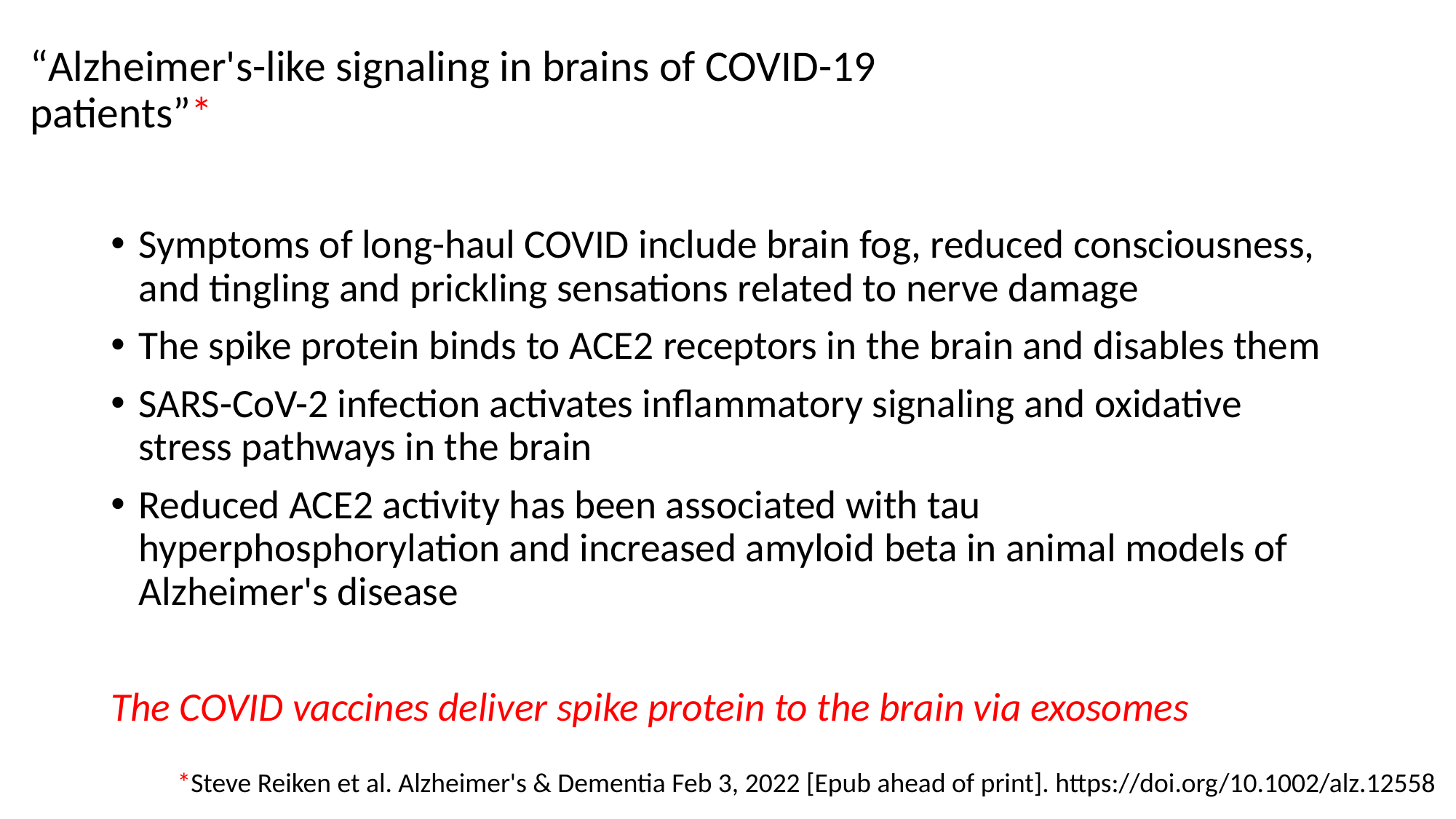

# “Alzheimer's-like signaling in brains of COVID-19 patients”*
Symptoms of long-haul COVID include brain fog, reduced consciousness, and tingling and prickling sensations related to nerve damage
The spike protein binds to ACE2 receptors in the brain and disables them
SARS-CoV-2 infection activates inflammatory signaling and oxidative stress pathways in the brain
Reduced ACE2 activity has been associated with tau hyperphosphorylation and increased amyloid beta in animal models of Alzheimer's disease

The COVID vaccines deliver spike protein to the brain via exosomes

*Steve Reiken et al. Alzheimer's & Dementia Feb 3, 2022 [Epub ahead of print]. https://doi.org/10.1002/alz.12558